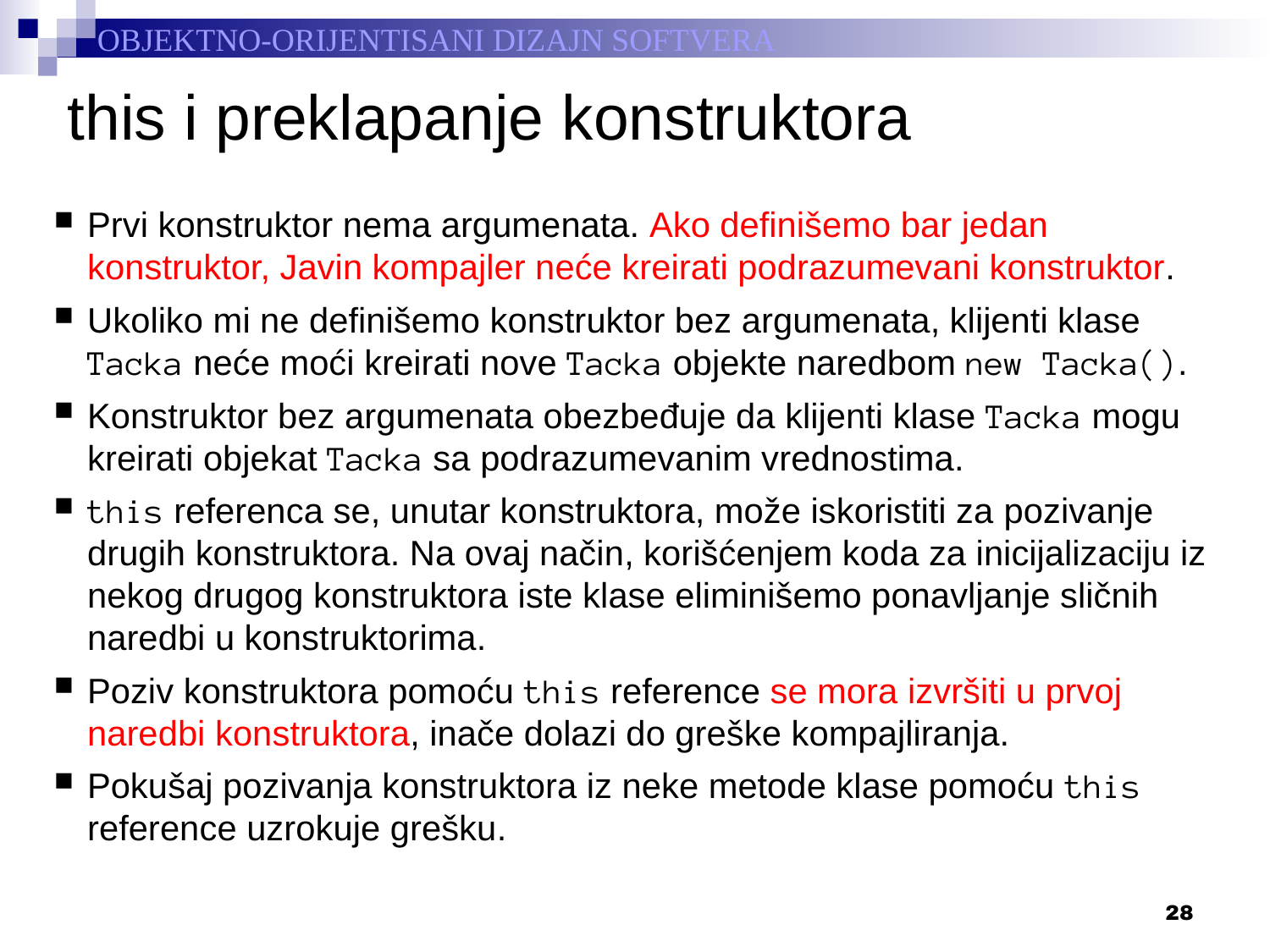

# this i preklapanje konstruktora
Prvi konstruktor nema argumenata. Ako definišemo bar jedan konstruktor, Javin kompajler neće kreirati podrazumevani konstruktor.
Ukoliko mi ne definišemo konstruktor bez argumenata, klijenti klase Tacka neće moći kreirati nove Tacka objekte naredbom new Tacka().
Konstruktor bez argumenata obezbeđuje da klijenti klase Tacka mogu kreirati objekat Tacka sa podrazumevanim vrednostima.
this referenca se, unutar konstruktora, može iskoristiti za pozivanje drugih konstruktora. Na ovaj način, korišćenjem koda za inicijalizaciju iz nekog drugog konstruktora iste klase eliminišemo ponavljanje sličnih naredbi u konstruktorima.
Poziv konstruktora pomoću this reference se mora izvršiti u prvoj naredbi konstruktora, inače dolazi do greške kompajliranja.
Pokušaj pozivanja konstruktora iz neke metode klase pomoću this reference uzrokuje grešku.
28